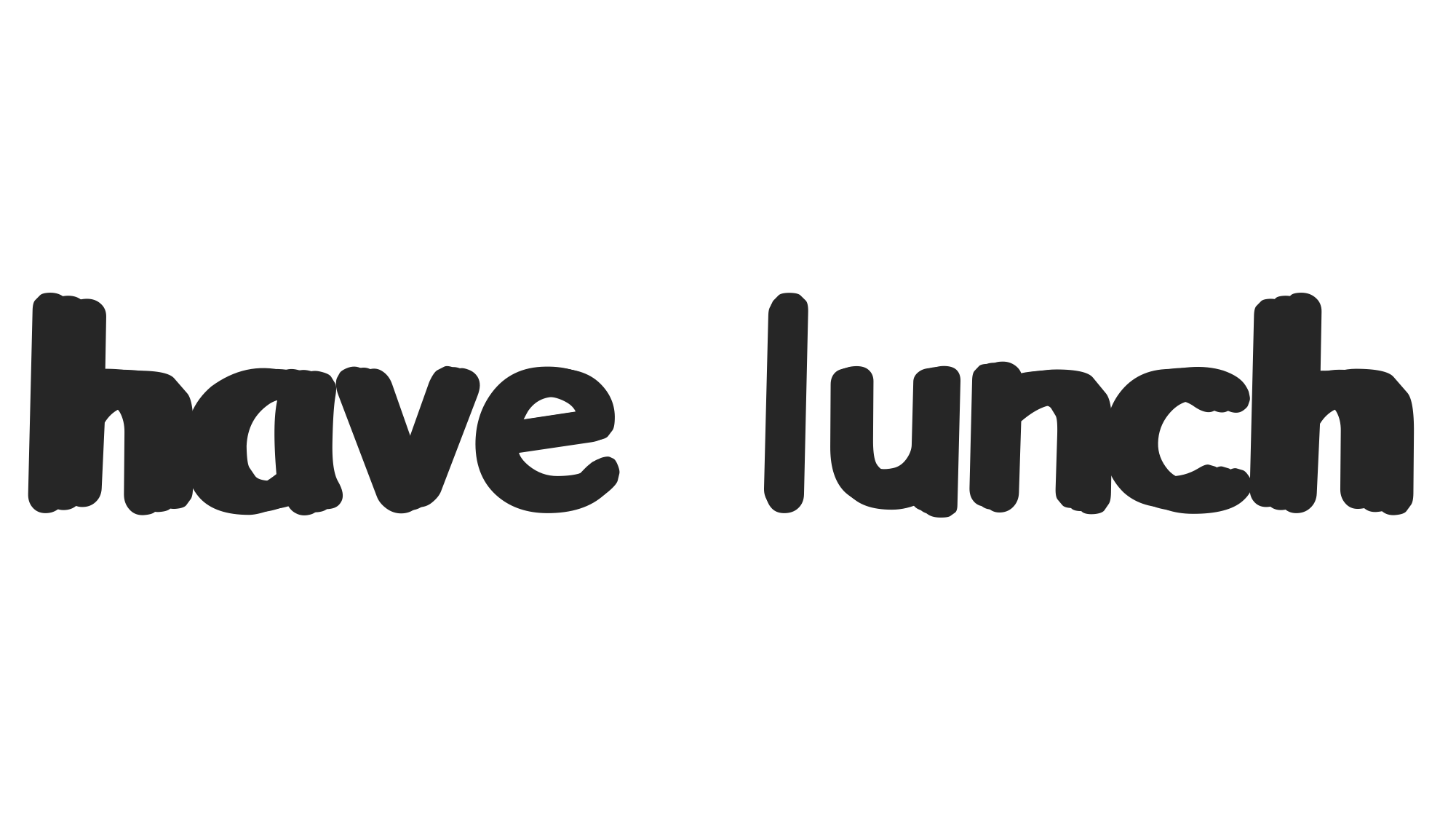

have lunch
have lunch
# have lunch